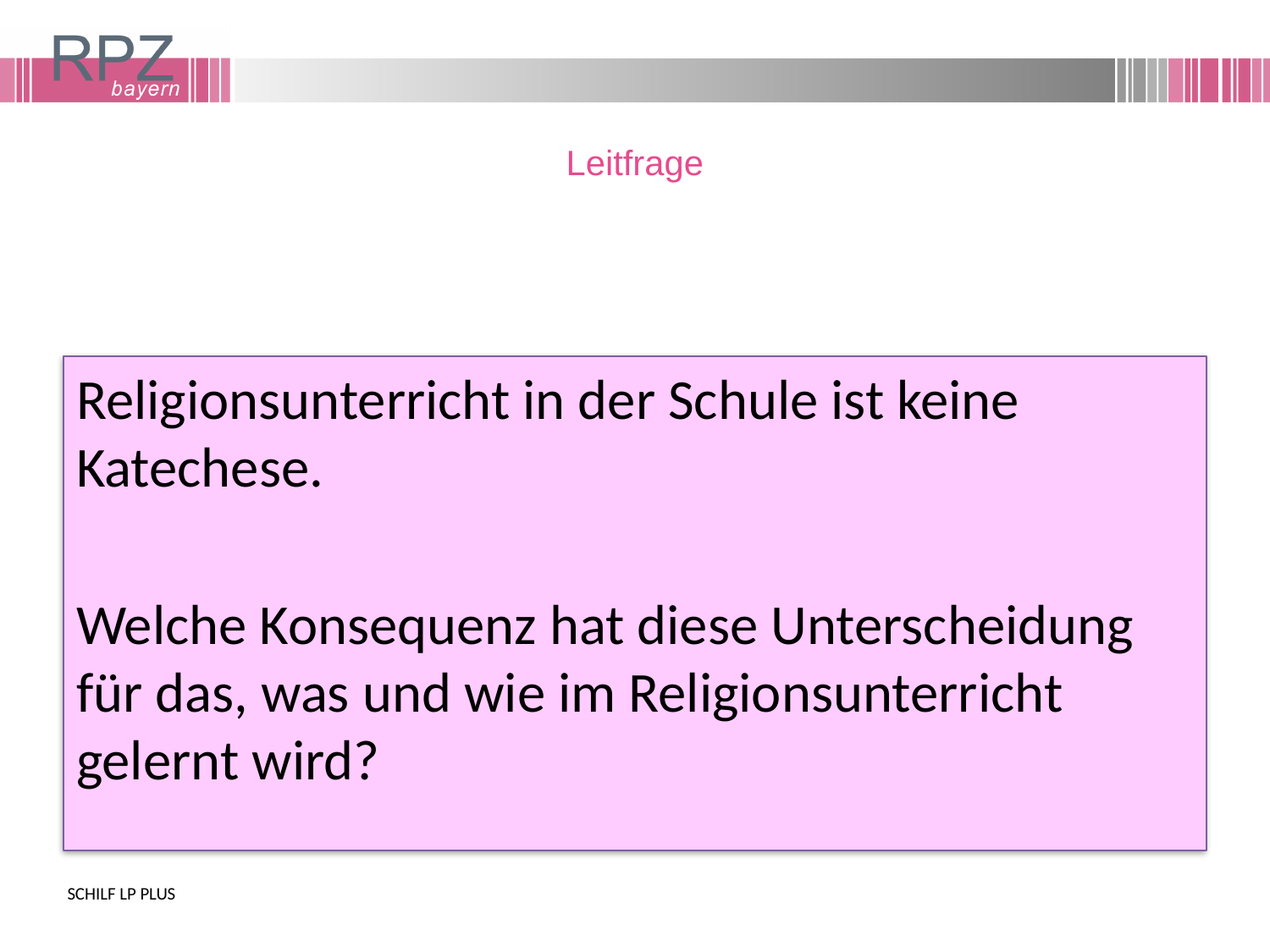

# Leitfrage
Religionsunterricht in der Schule ist keine Katechese.

Welche Konsequenz hat diese Unterscheidung für das, was und wie im Religionsunterricht gelernt wird?